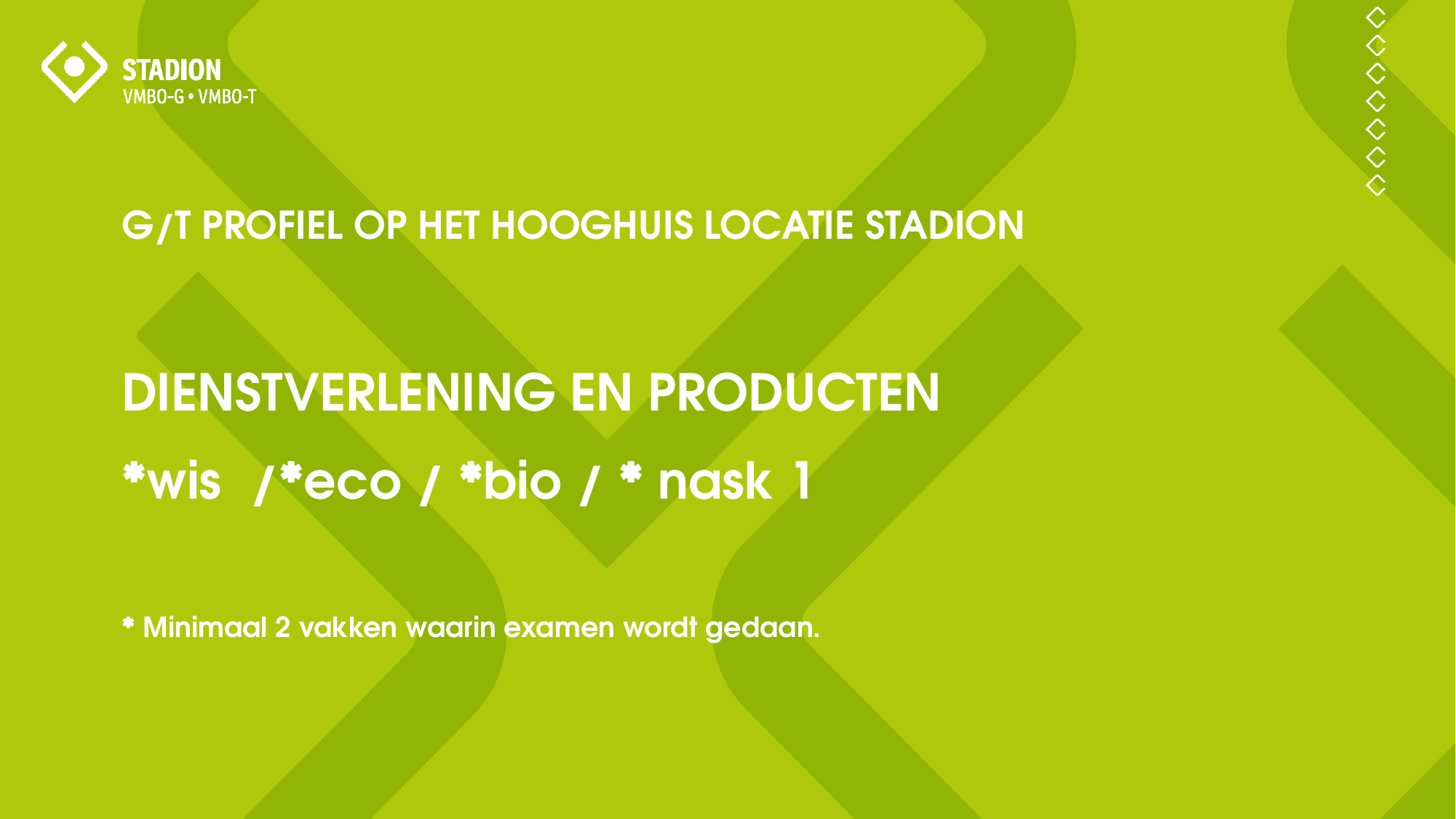

G/T PROFIEL OP HET HOOGHUIS LOCATIE STADION

DIENSTVERLENING EN PRODUCTEN

*wis  /*eco / *bio / * nask 1

* Minimaal 2 vakken waarin examen wordt gedaan.